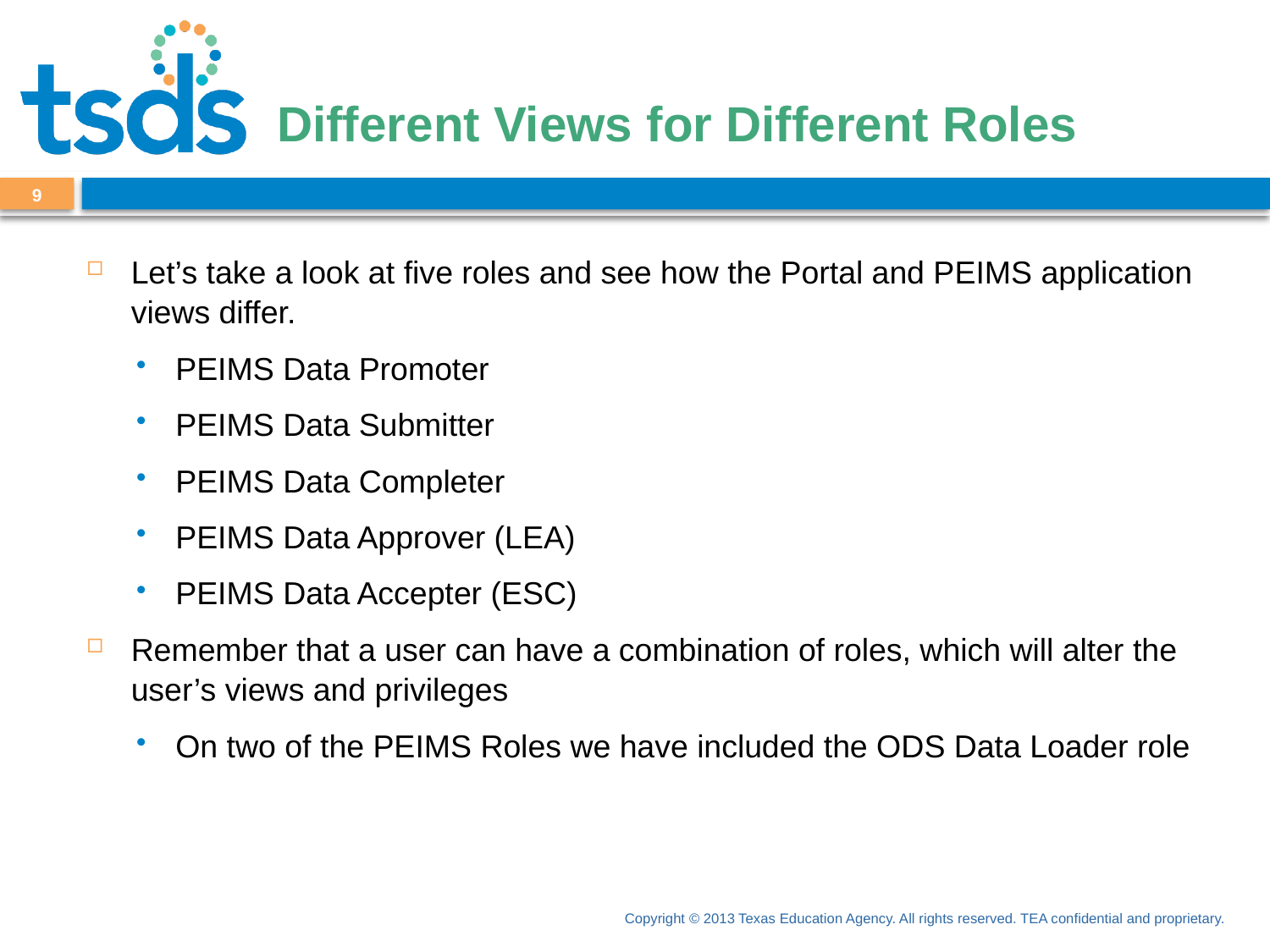

# Different Views for Different Roles
9
Let’s take a look at five roles and see how the Portal and PEIMS application views differ.
PEIMS Data Promoter
PEIMS Data Submitter
PEIMS Data Completer
PEIMS Data Approver (LEA)
PEIMS Data Accepter (ESC)
Remember that a user can have a combination of roles, which will alter the user’s views and privileges
On two of the PEIMS Roles we have included the ODS Data Loader role